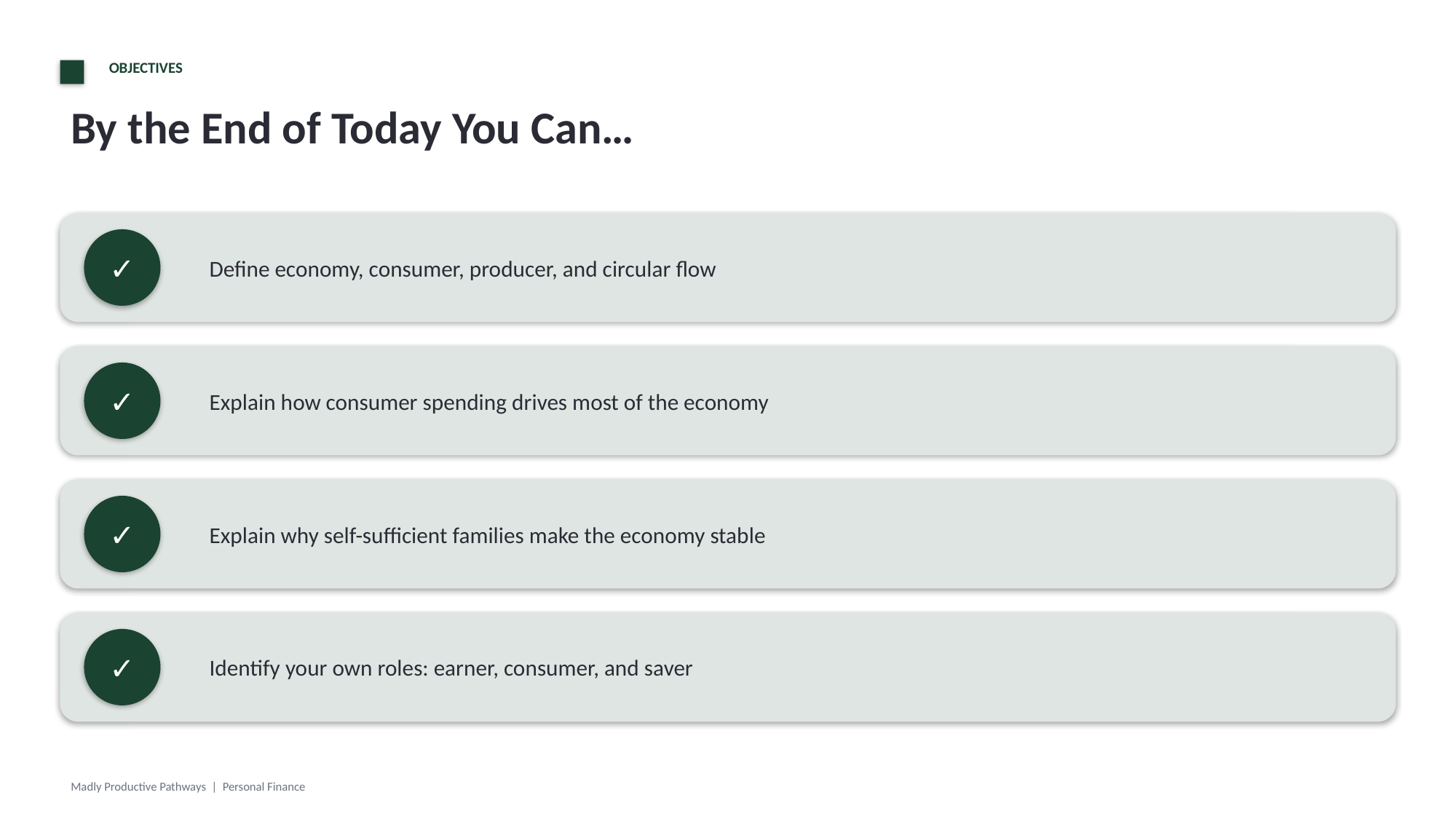

OBJECTIVES

By the End of Today You Can…

Define economy, consumer, producer, and circular flow

✓

Explain how consumer spending drives most of the economy

✓

Explain why self-sufficient families make the economy stable

✓

Identify your own roles: earner, consumer, and saver

✓
Madly Productive Pathways  |  Personal Finance